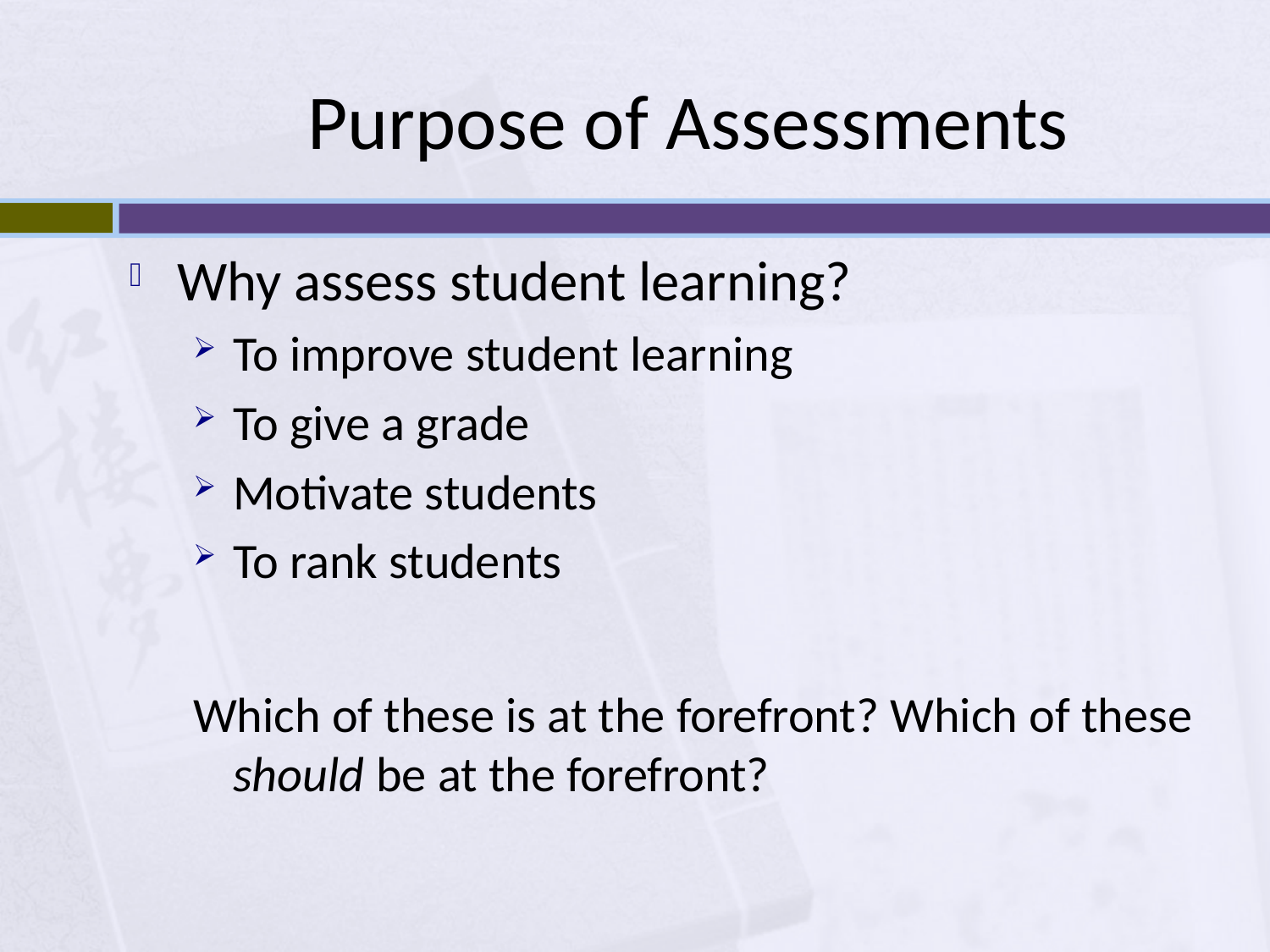

# Purpose of Assessments
Why assess student learning?
To improve student learning
To give a grade
Motivate students
To rank students

Which of these is at the forefront? Which of these should be at the forefront?